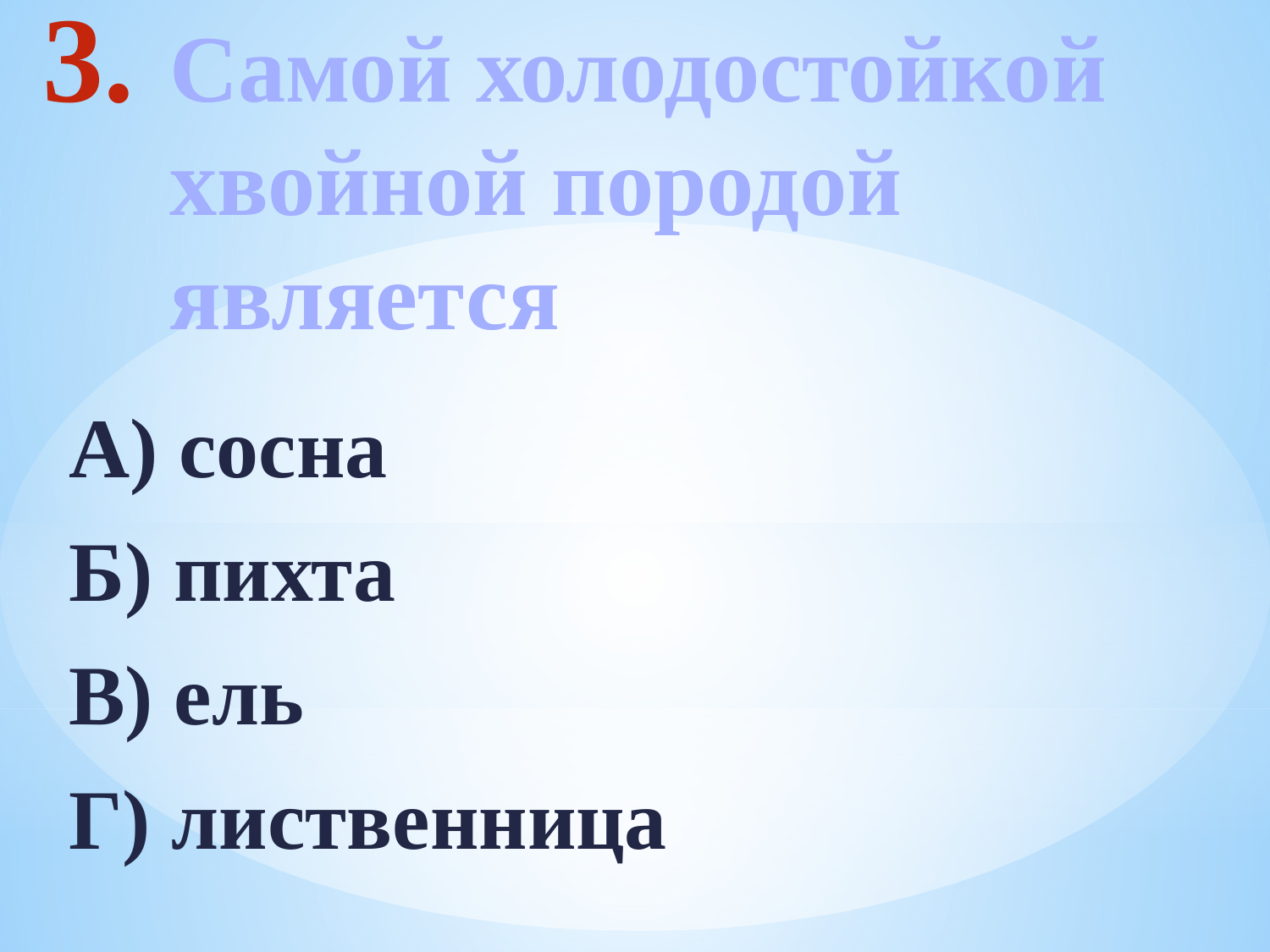

# Самой холодостойкой хвойной породой является
А) сосна
Б) пихта
В) ель
Г) лиственница